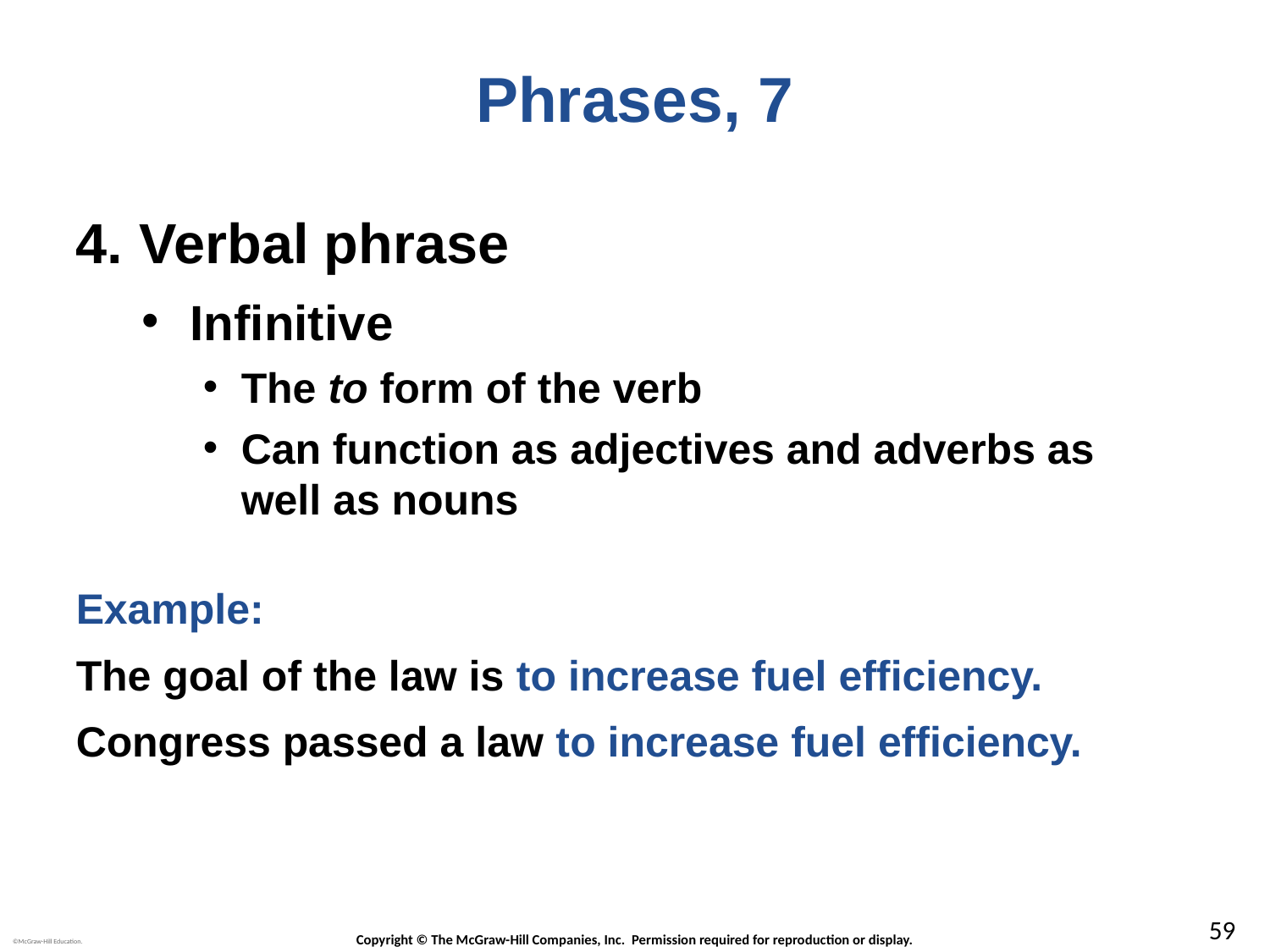

# Phrases, 7
Verbal phrase
Infinitive
The to form of the verb
Can function as adjectives and adverbs as well as nouns
Example:
The goal of the law is to increase fuel efficiency.
Congress passed a law to increase fuel efficiency.